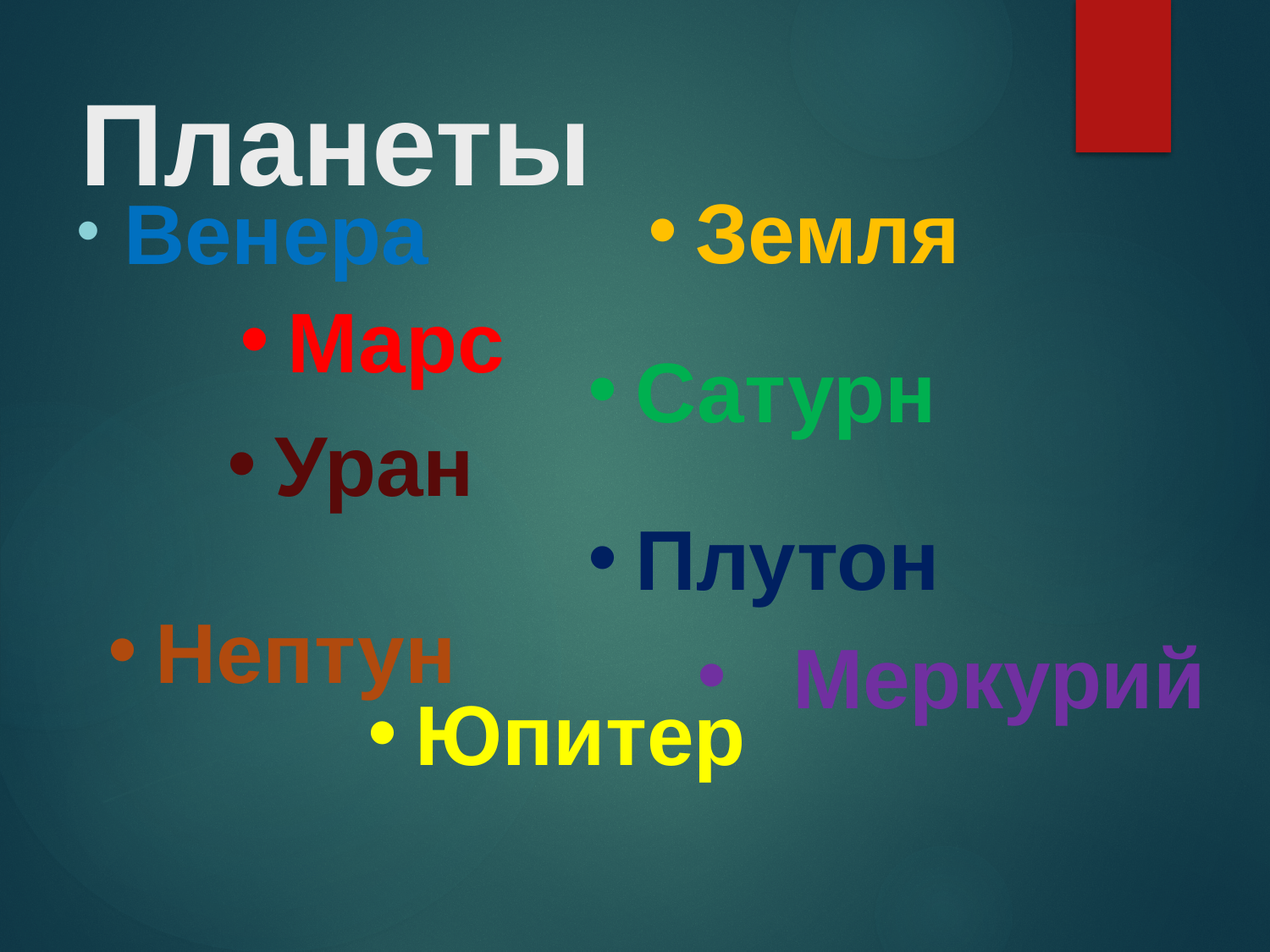

# Планеты
Земля
Венера
Марс
Сатурн
Уран
Плутон
Нептун
Меркурий
Юпитер